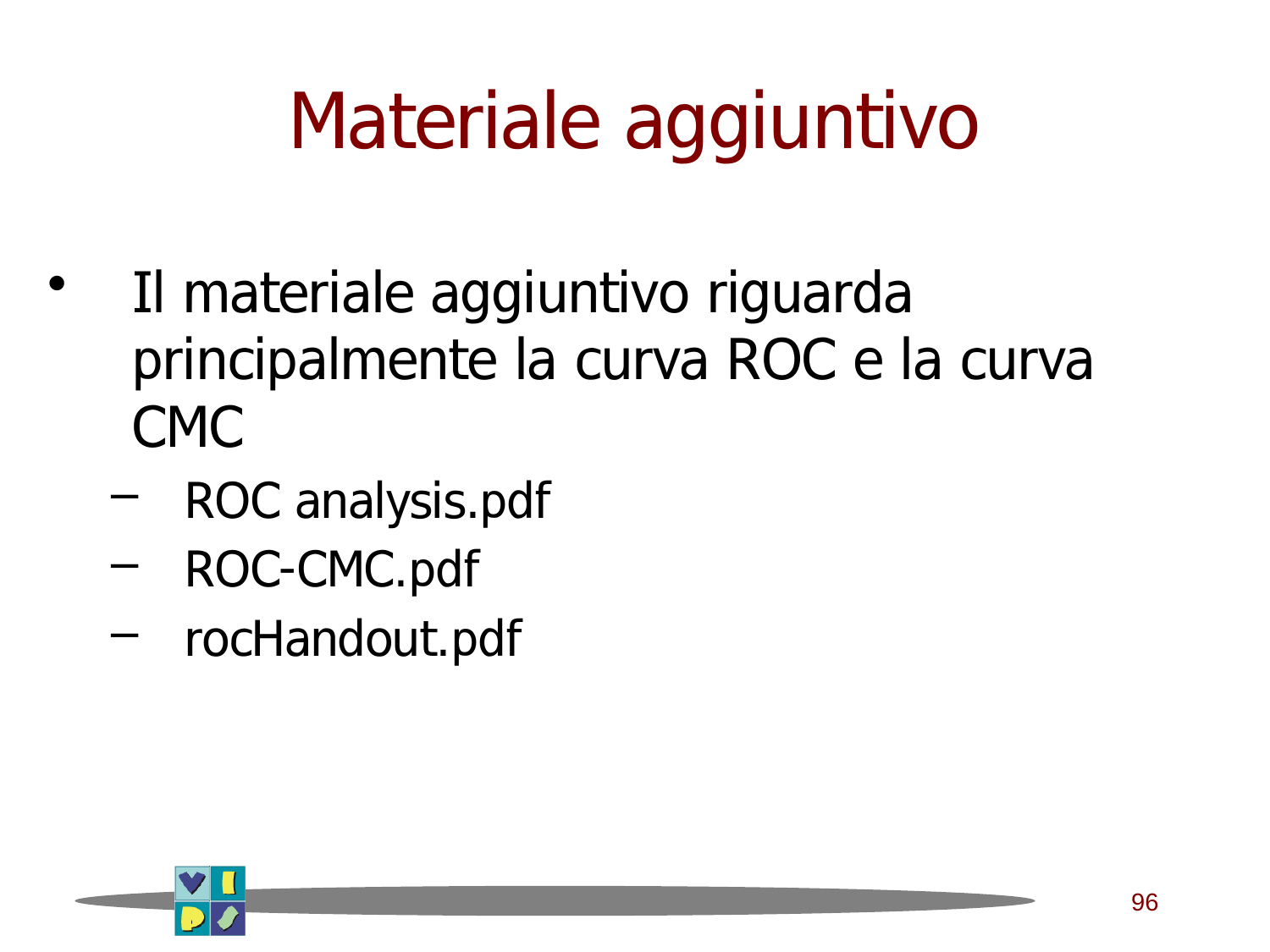

# Materiale aggiuntivo

Il materiale aggiuntivo riguarda principalmente la curva ROC e la curva CMC
ROC analysis.pdf
ROC-CMC.pdf
rocHandout.pdf

96